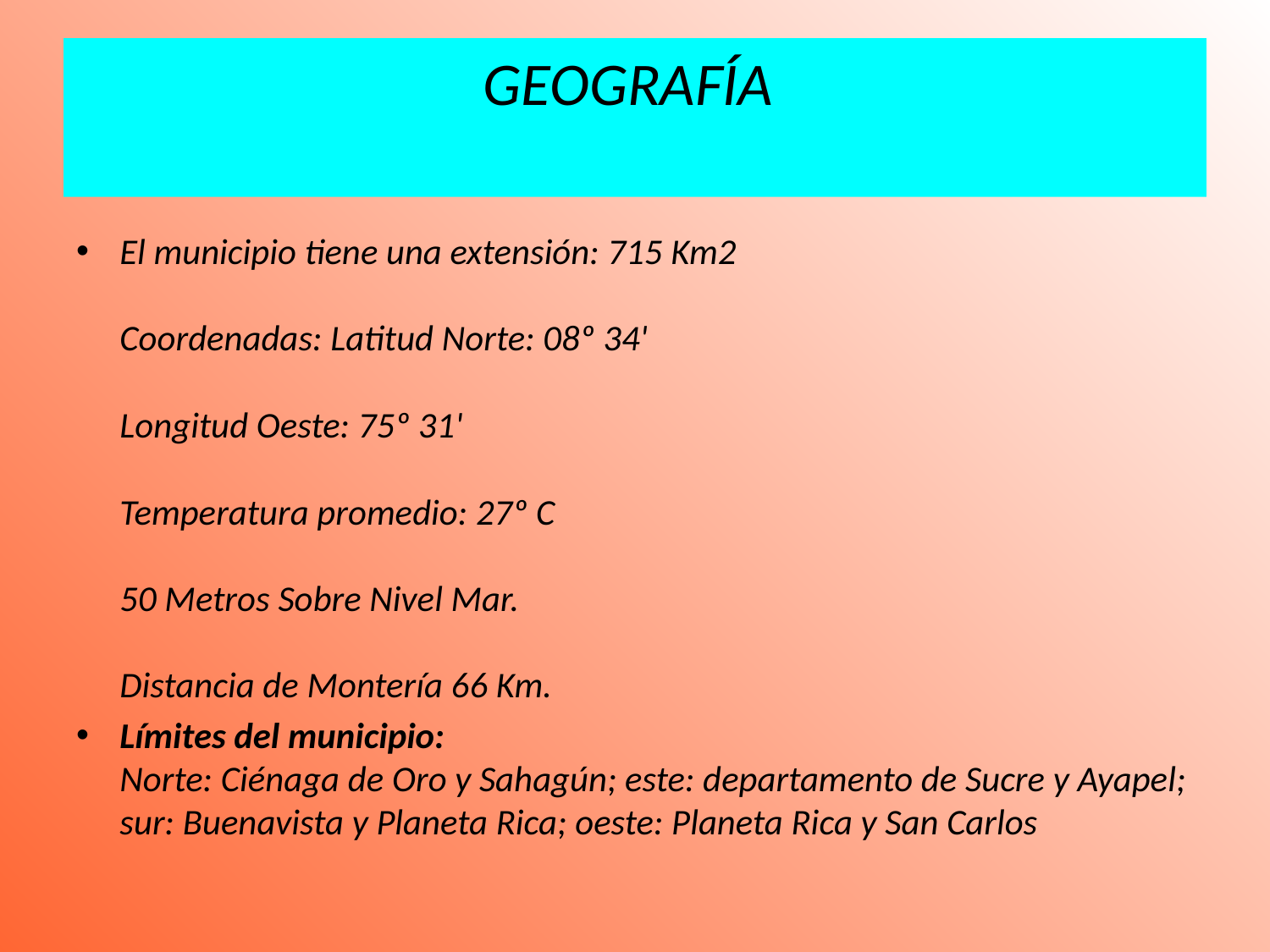

# GEOGRAFÍA
El municipio tiene una extensión: 715 Km2
Coordenadas: Latitud Norte: 08º 34'
Longitud Oeste: 75º 31'
Temperatura promedio: 27º C
50 Metros Sobre Nivel Mar.
Distancia de Montería 66 Km.
Límites del municipio:
Norte: Ciénaga de Oro y Sahagún; este: departamento de Sucre y Ayapel; sur: Buenavista y Planeta Rica; oeste: Planeta Rica y San Carlos